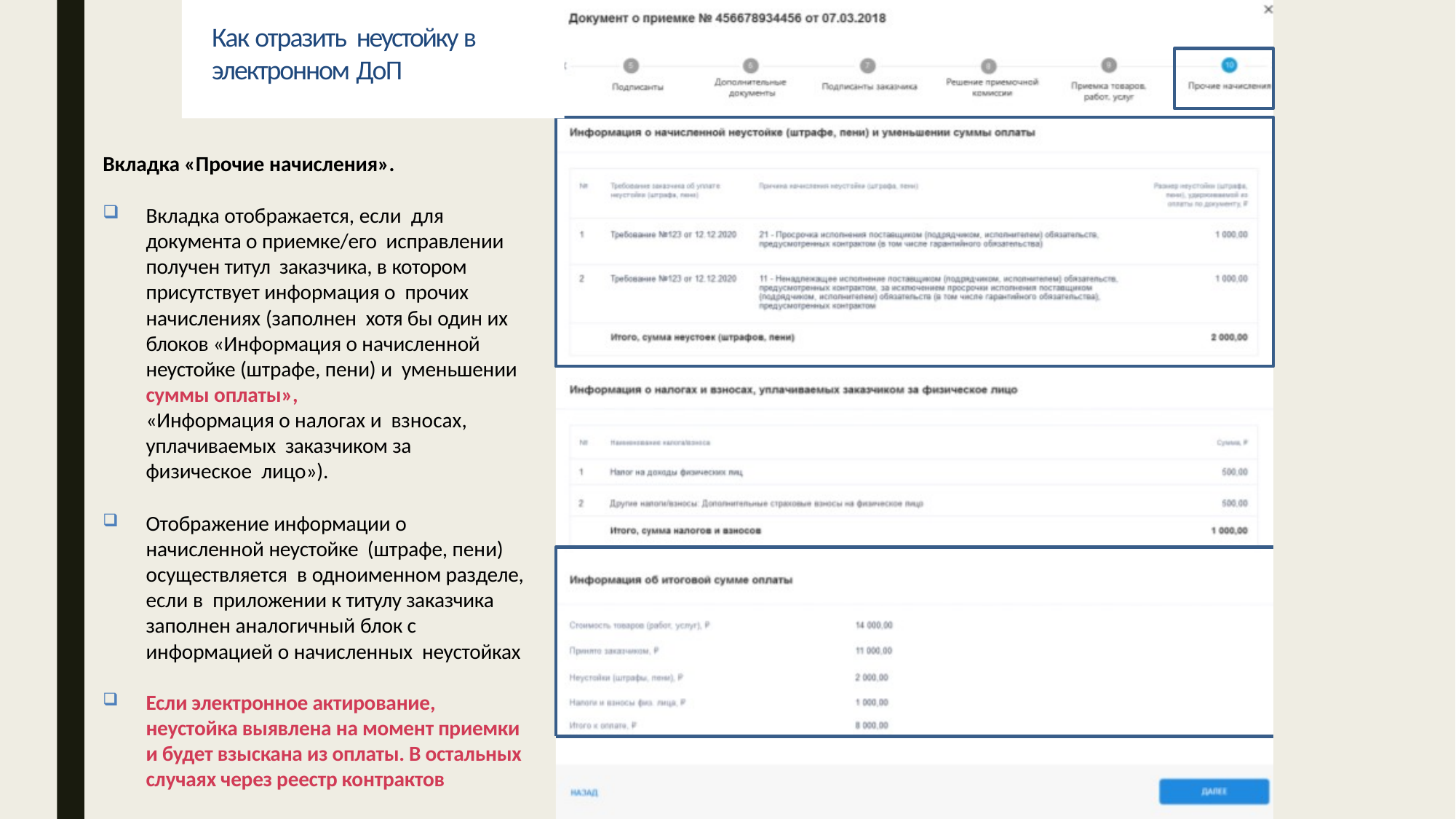

Как отразить  неустойку в  электронном ДоП

Вкладка «Прочие начисления».

Вкладка отображается, если  для документа о приемке/его  исправлении получен титул  заказчика, в котором  присутствует информация о  прочих начислениях (заполнен  хотя бы один их блоков «Информация о начисленной  неустойке (штрафе, пени) и  уменьшении суммы оплаты»,
«Информация о налогах и  взносах, уплачиваемых  заказчиком за физическое  лицо»).

Отображение информации о  начисленной неустойке  (штрафе, пени) осуществляется  в одноименном разделе, если в  приложении к титулу заказчика  заполнен аналогичный блок с  информацией о начисленных  неустойках

Если электронное актирование, неустойка выявлена на момент приемки и будет взыскана из оплаты. В остальных случаях через реестр контрактов